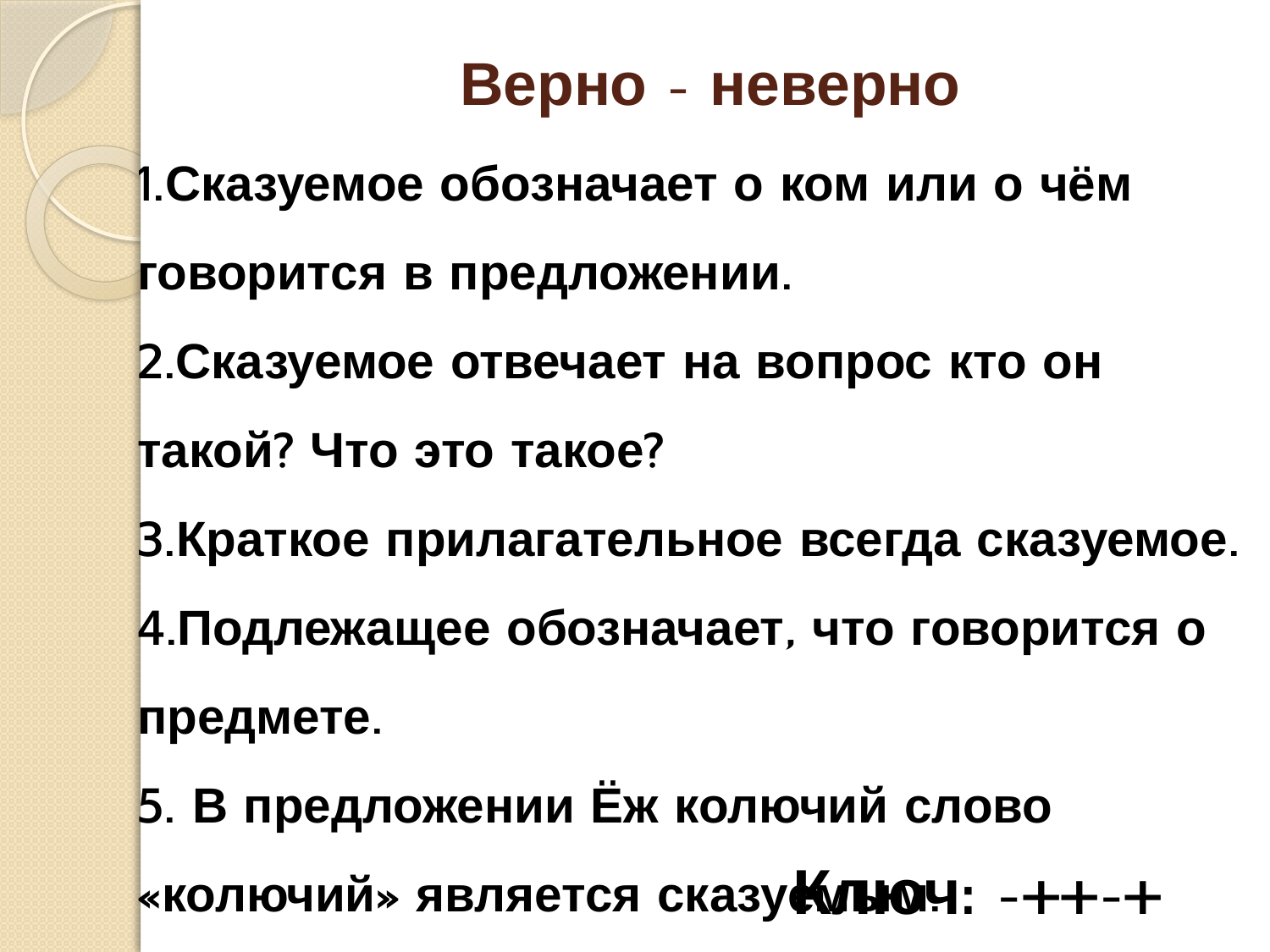

# Верно - неверно
1.Сказуемое обозначает о ком или о чём говорится в предложении.
2.Сказуемое отвечает на вопрос кто он такой? Что это такое?
3.Краткое прилагательное всегда сказуемое.
4.Подлежащее обозначает, что говорится о предмете.
5. В предложении Ёж колючий слово «колючий» является сказуемым.
Ключ: -++-+